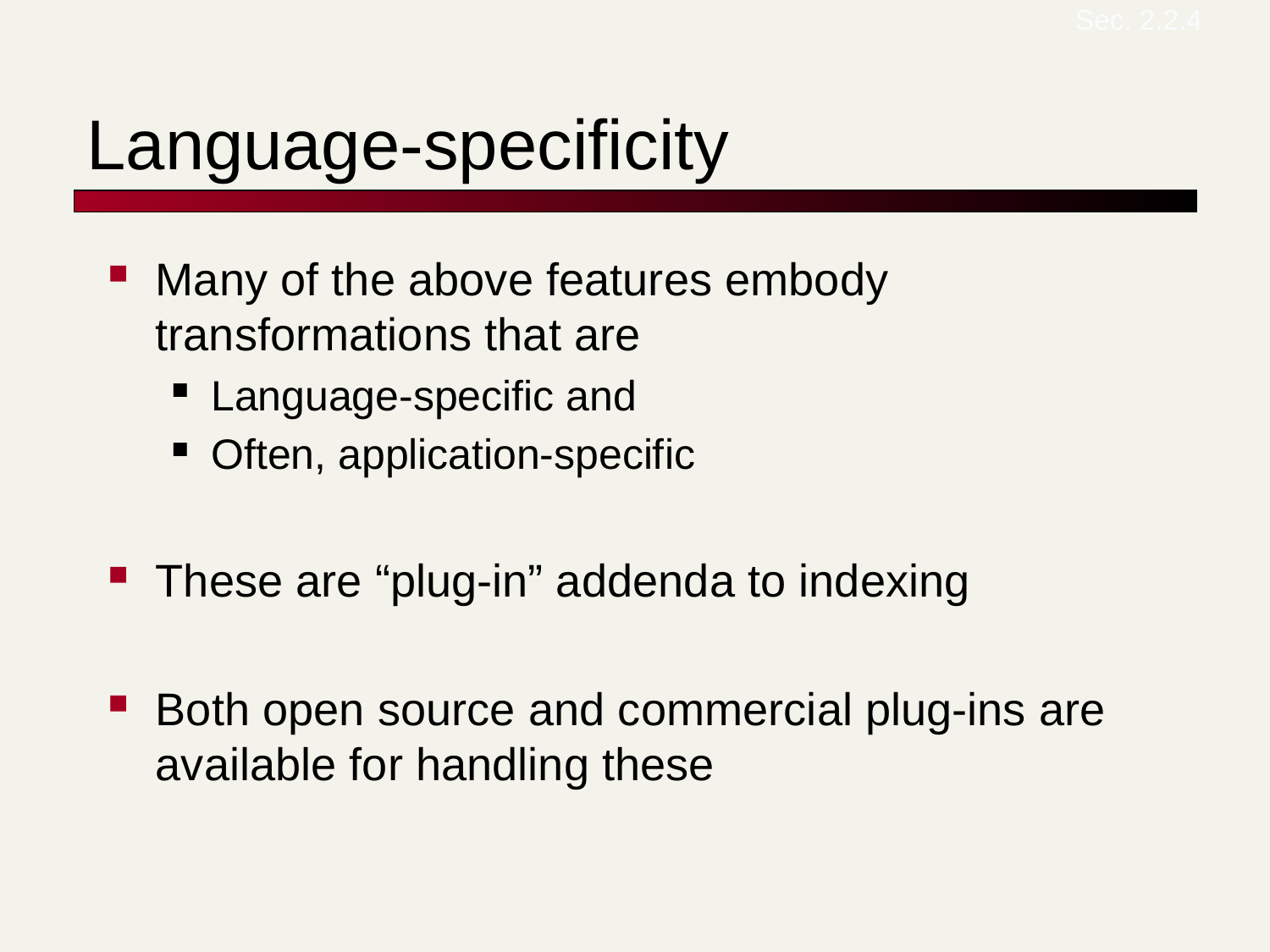

Sec. 2.2.4
# Language-specificity
Many of the above features embody transformations that are
Language-specific and
Often, application-specific

These are “plug-in” addenda to indexing

Both open source and commercial plug-ins are available for handling these